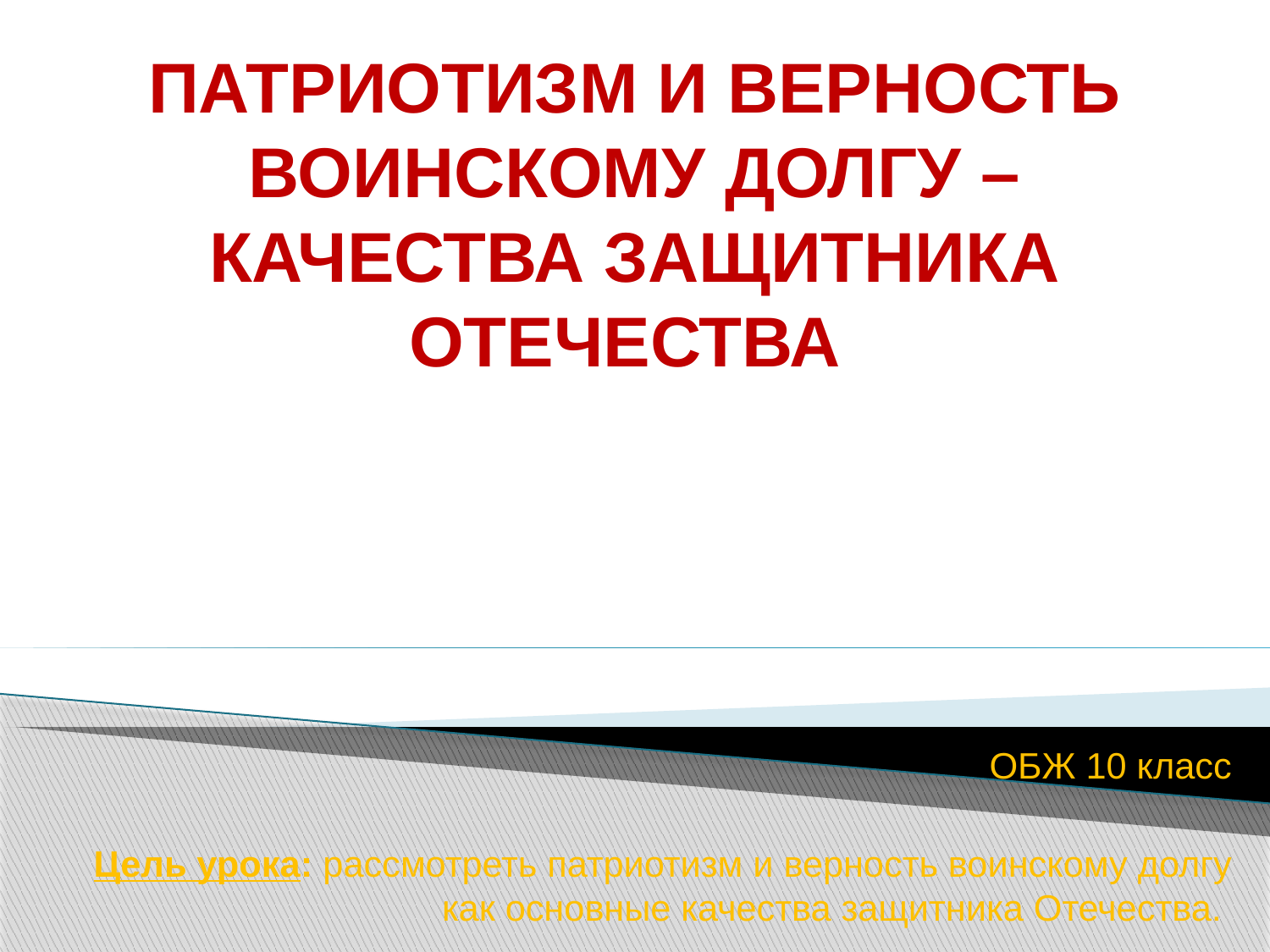

# ПАТРИОТИЗМ И ВЕРНОСТЬ ВОИНСКОМУ ДОЛГУ – КАЧЕСТВА ЗАЩИТНИКА ОТЕЧЕСТВА
ОБЖ 10 класс

Цель урока: рассмотреть патриотизм и верность воинскому долгу как основные качества защитника Отечества.